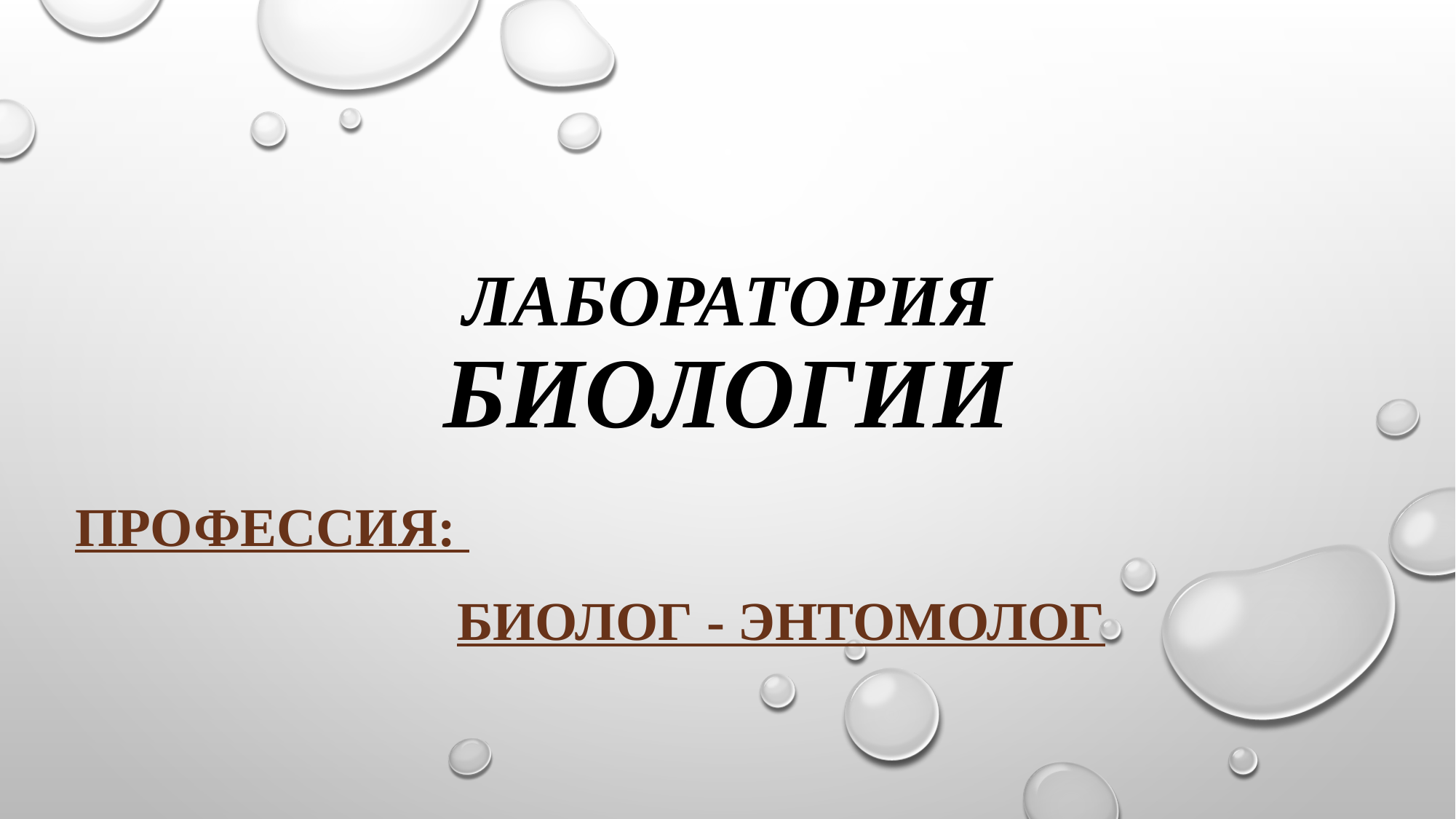

# ЛАБОРАТОРИЯ биологии
ПРОФЕССИЯ:
                            биолог - энтомолог